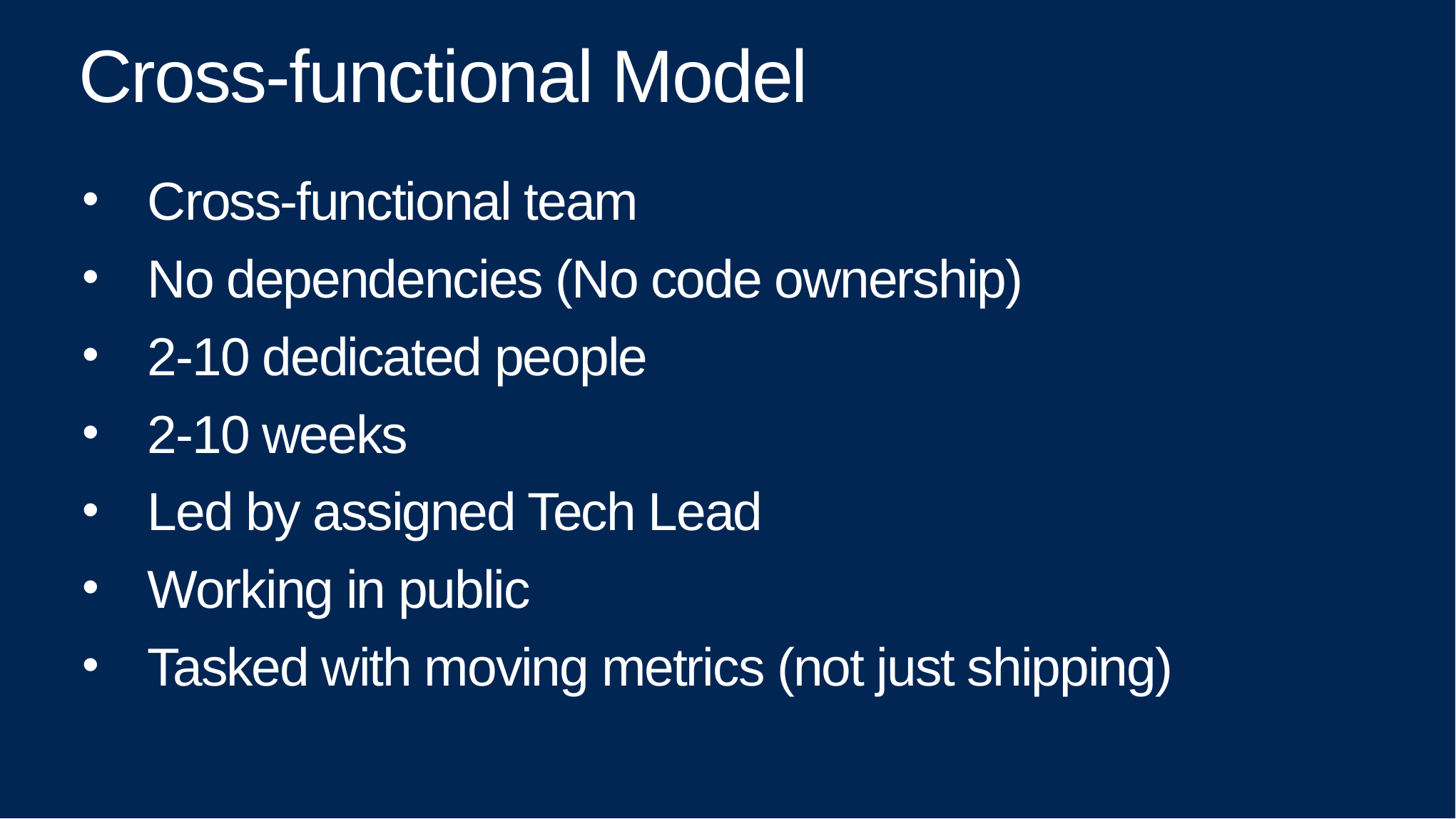

# Cross-functional Model
Cross-functional team
No dependencies (No code ownership)
2-10 dedicated people
2-10 weeks
Led by assigned Tech Lead
Working in public
Tasked with moving metrics (not just shipping)